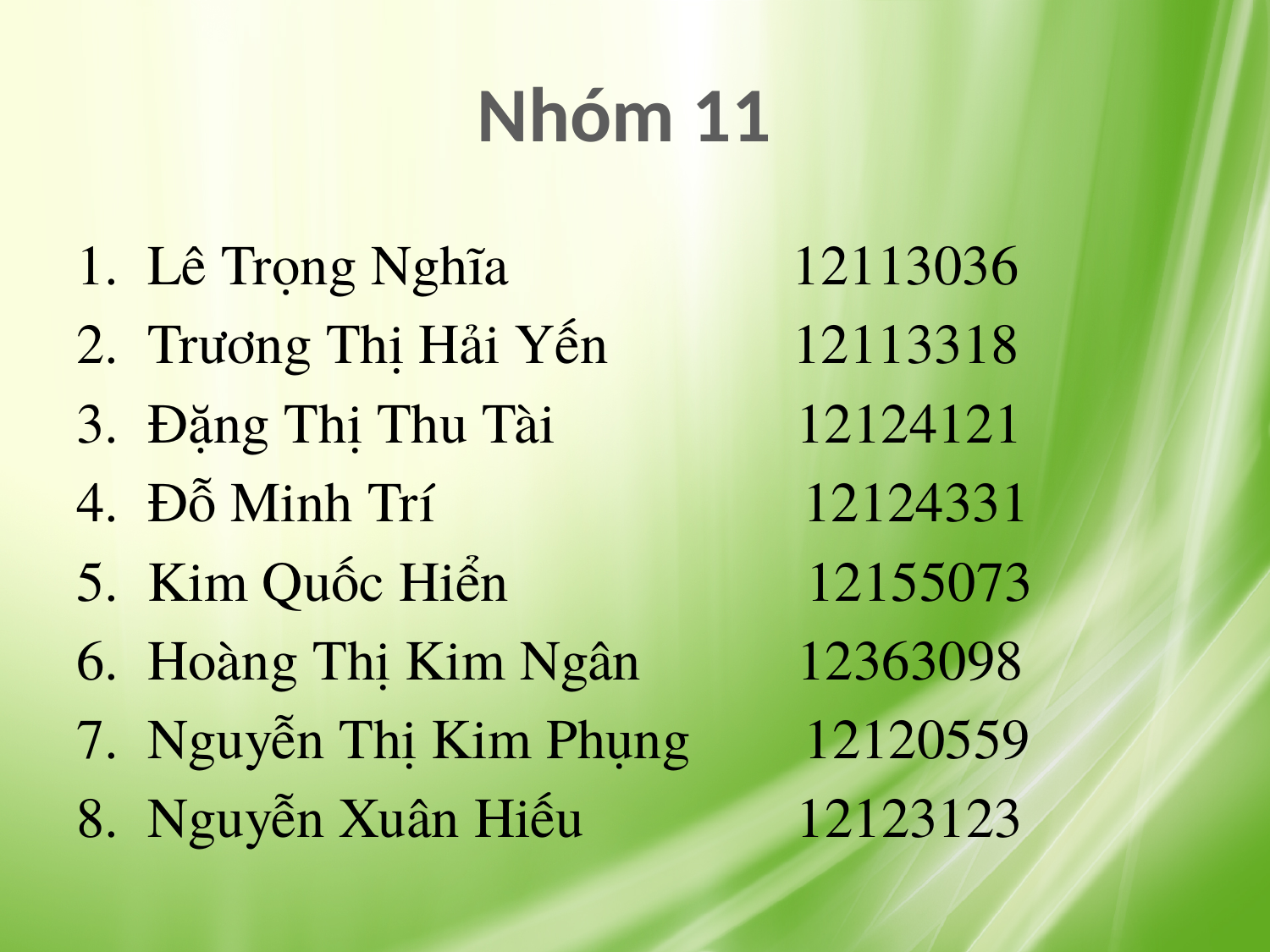

# Nhóm 11
Lê Trọng Nghĩa                    12113036
Trương Thị Hải Yến             12113318
Đặng Thị Thu Tài                 12124121
Đỗ Minh Trí                          12124331
Kim Quốc Hiển                     12155073
Hoàng Thị Kim Ngân           12363098
Nguyễn Thị Kim Phụng        12120559
Nguyễn Xuân Hiếu               12123123